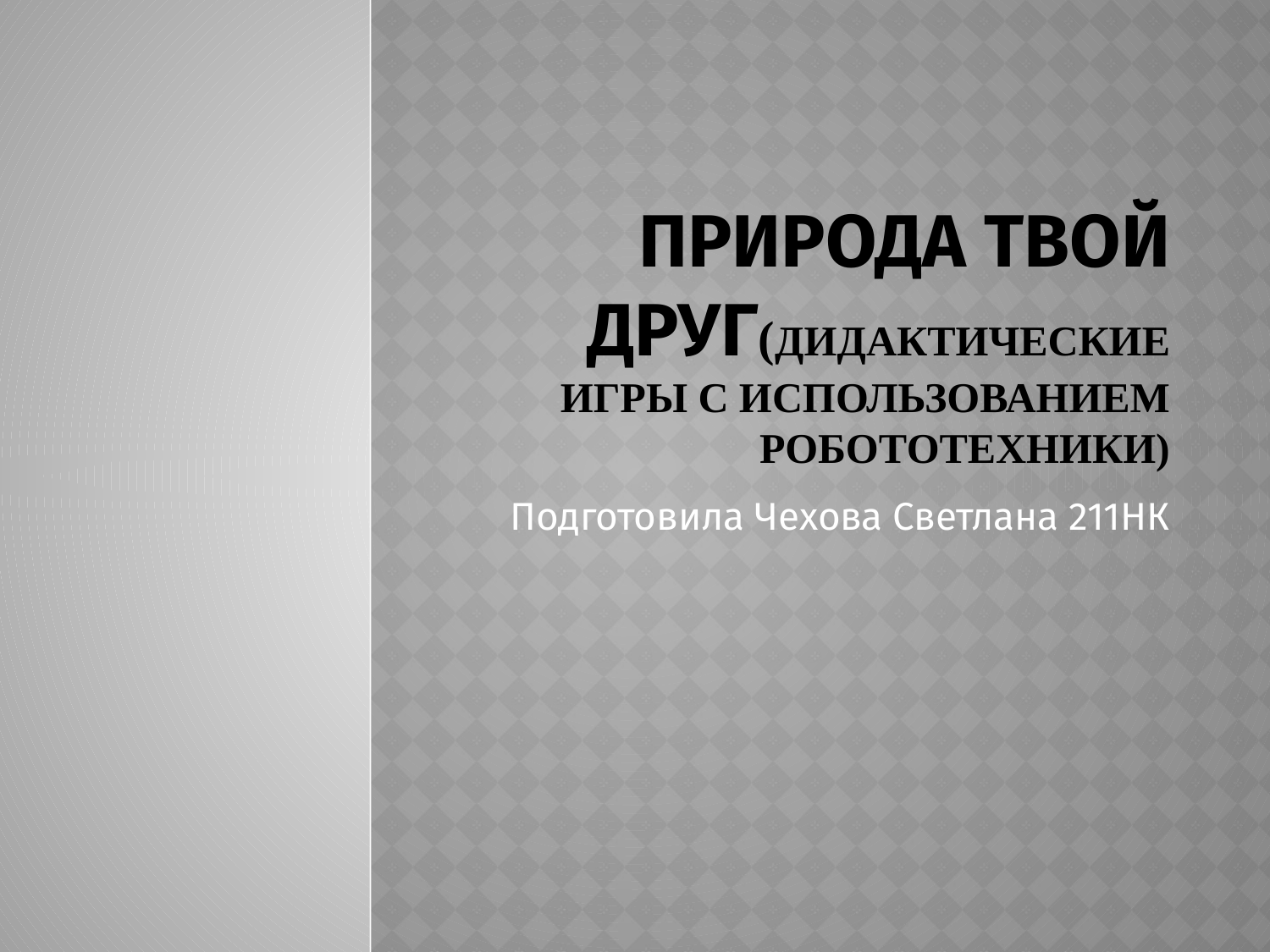

# Природа твой друг(дидактические игры с использованием робототехники)
Подготовила Чехова Светлана 211НК